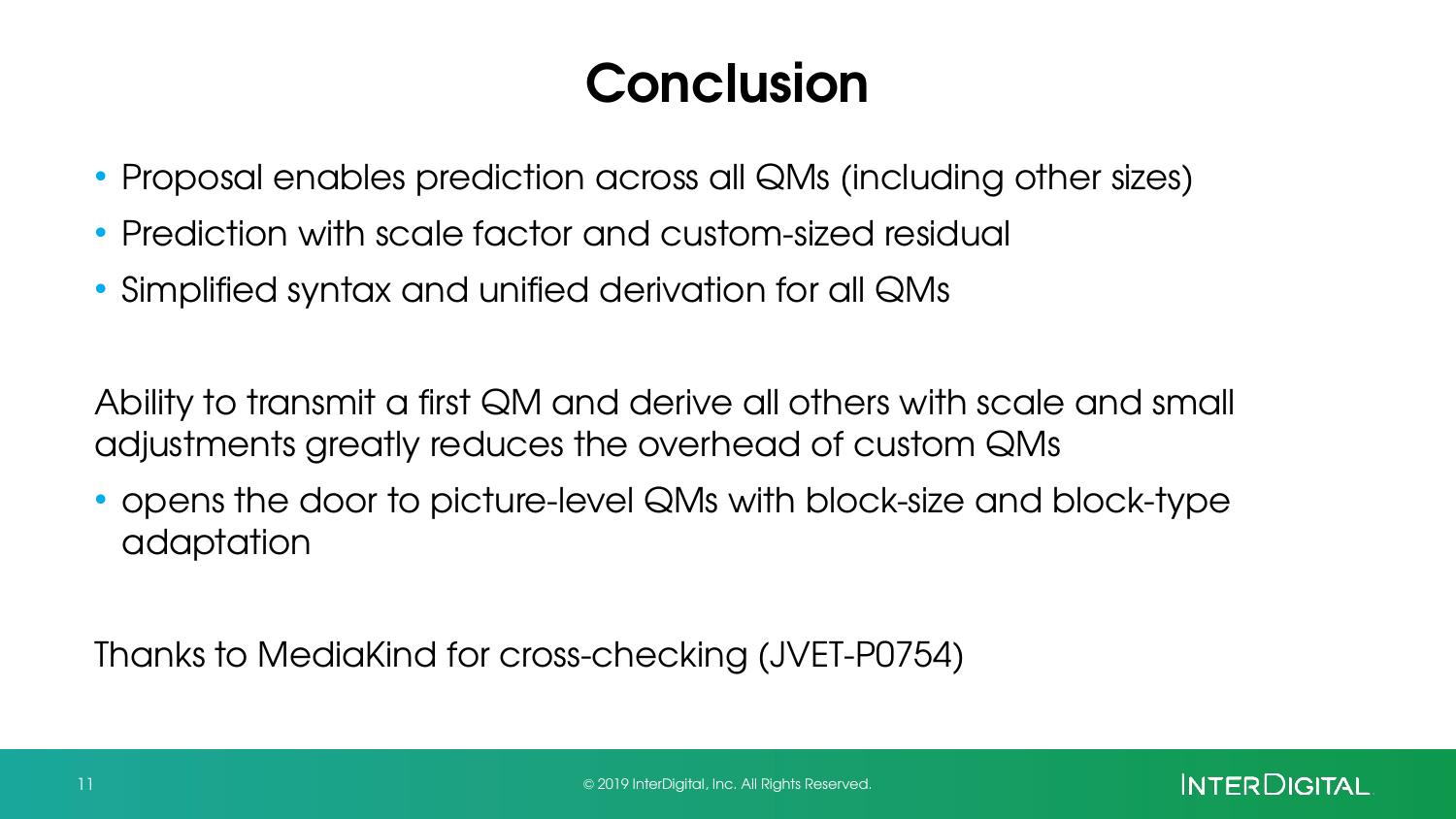

Conclusion
Proposal enables prediction across all QMs (including other sizes)
Prediction with scale factor and custom-sized residual
Simplified syntax and unified derivation for all QMs

Ability to transmit a first QM and derive all others with scale and small adjustments greatly reduces the overhead of custom QMs
opens the door to picture-level QMs with block-size and block-type adaptation

Thanks to MediaKind for cross-checking (JVET-P0754)
11
© 2019 InterDigital, Inc. All Rights Reserved.